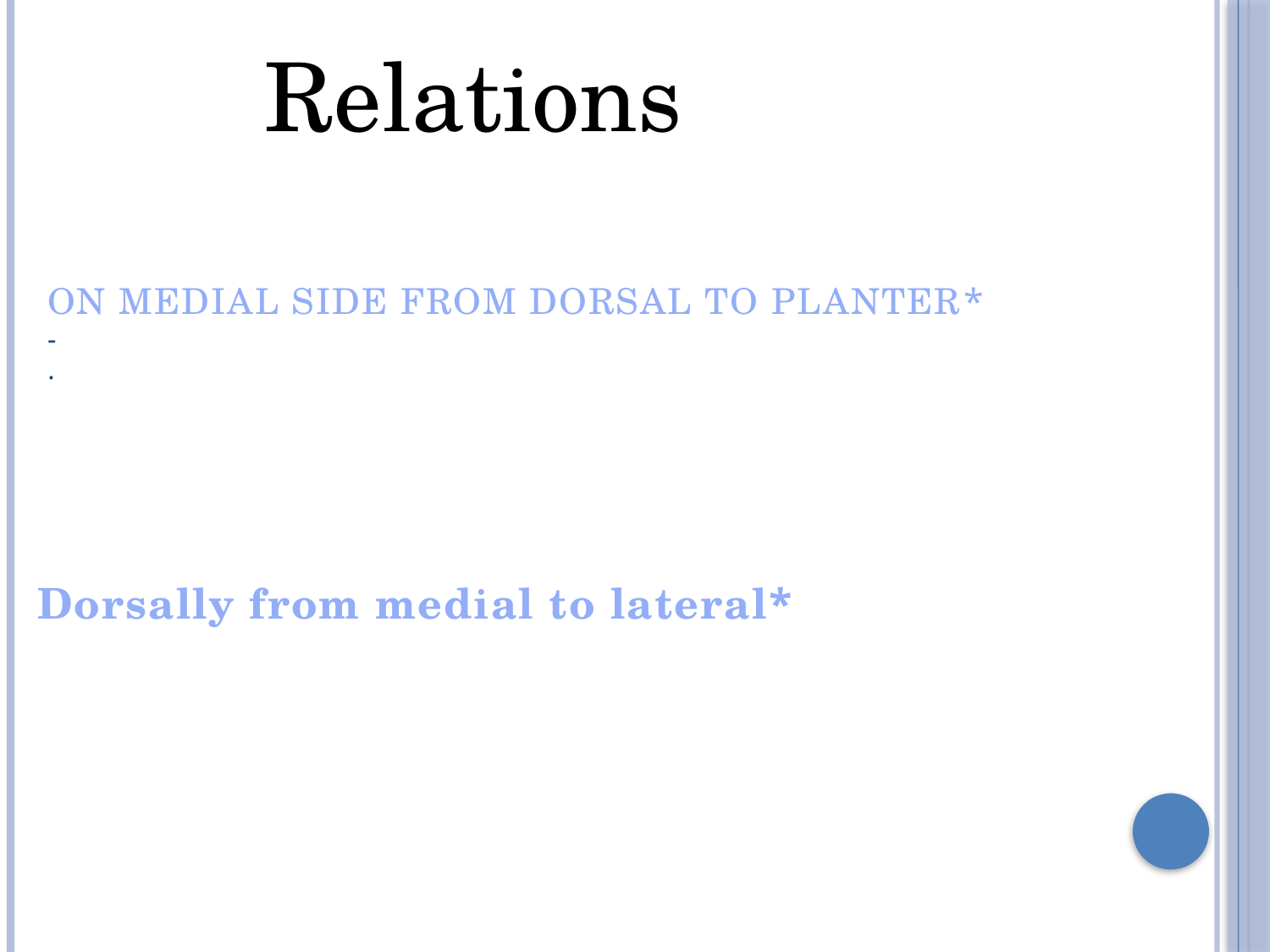

Relations
# *on medial side from dorsal to planter -tendon of tibialis posterior .
-tendon of flexor digitorum longus.
-tendon of flexor hallucis longus.

*Dorsally from medial to lateral
-tendon of tibialis anterior.
-tendon of extensor hallucis longus.
-deep peroneal nerve and dorsalis pedis artery.